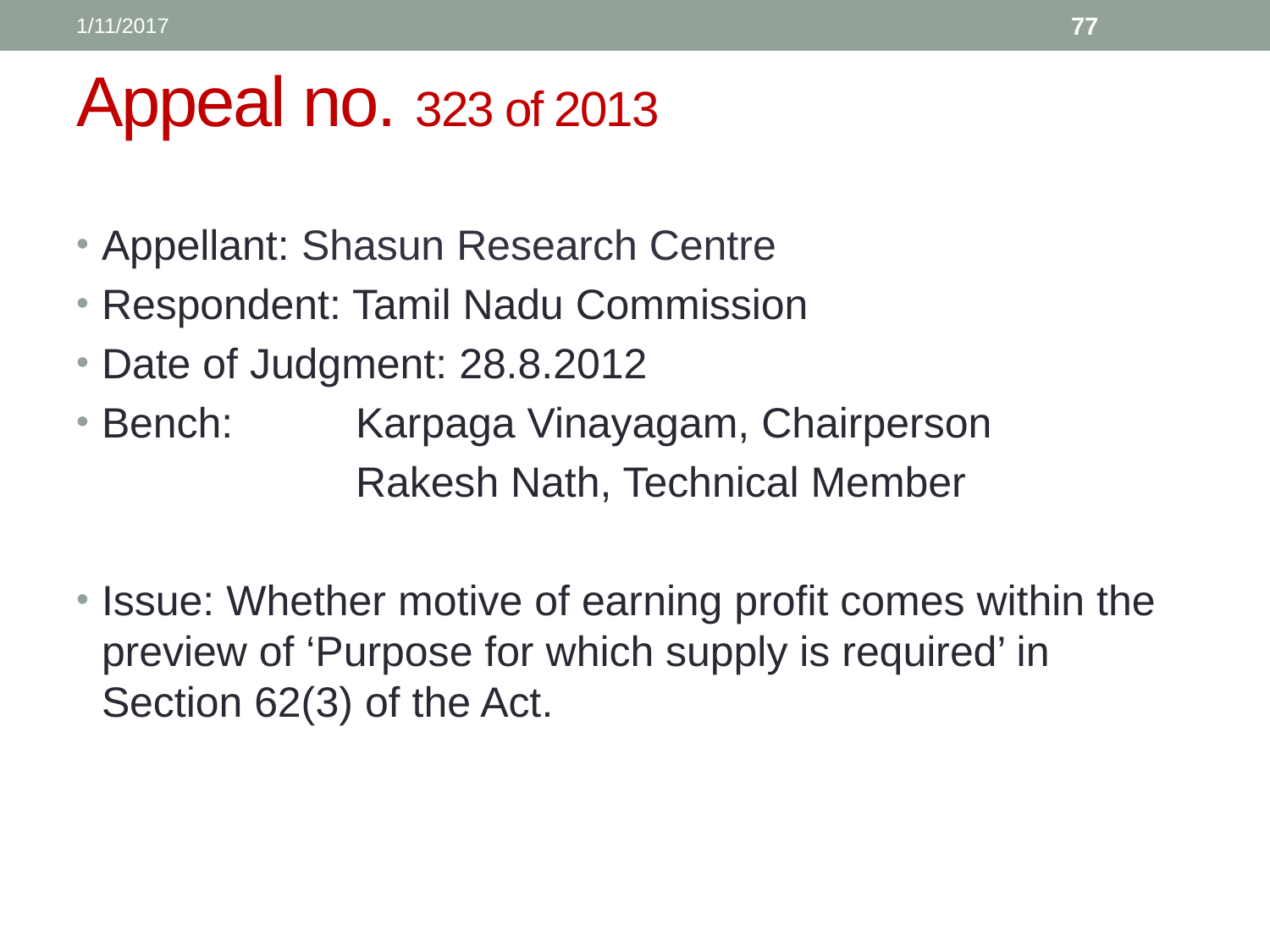

1/11/2017
77
# Appeal no. 323 of 2013
Appellant: Shasun Research Centre
Respondent: Tamil Nadu Commission
Date of Judgment: 28.8.2012
Bench: 	Karpaga Vinayagam, Chairperson
			Rakesh Nath, Technical Member

Issue: Whether motive of earning profit comes within the preview of ‘Purpose for which supply is required’ in Section 62(3) of the Act.